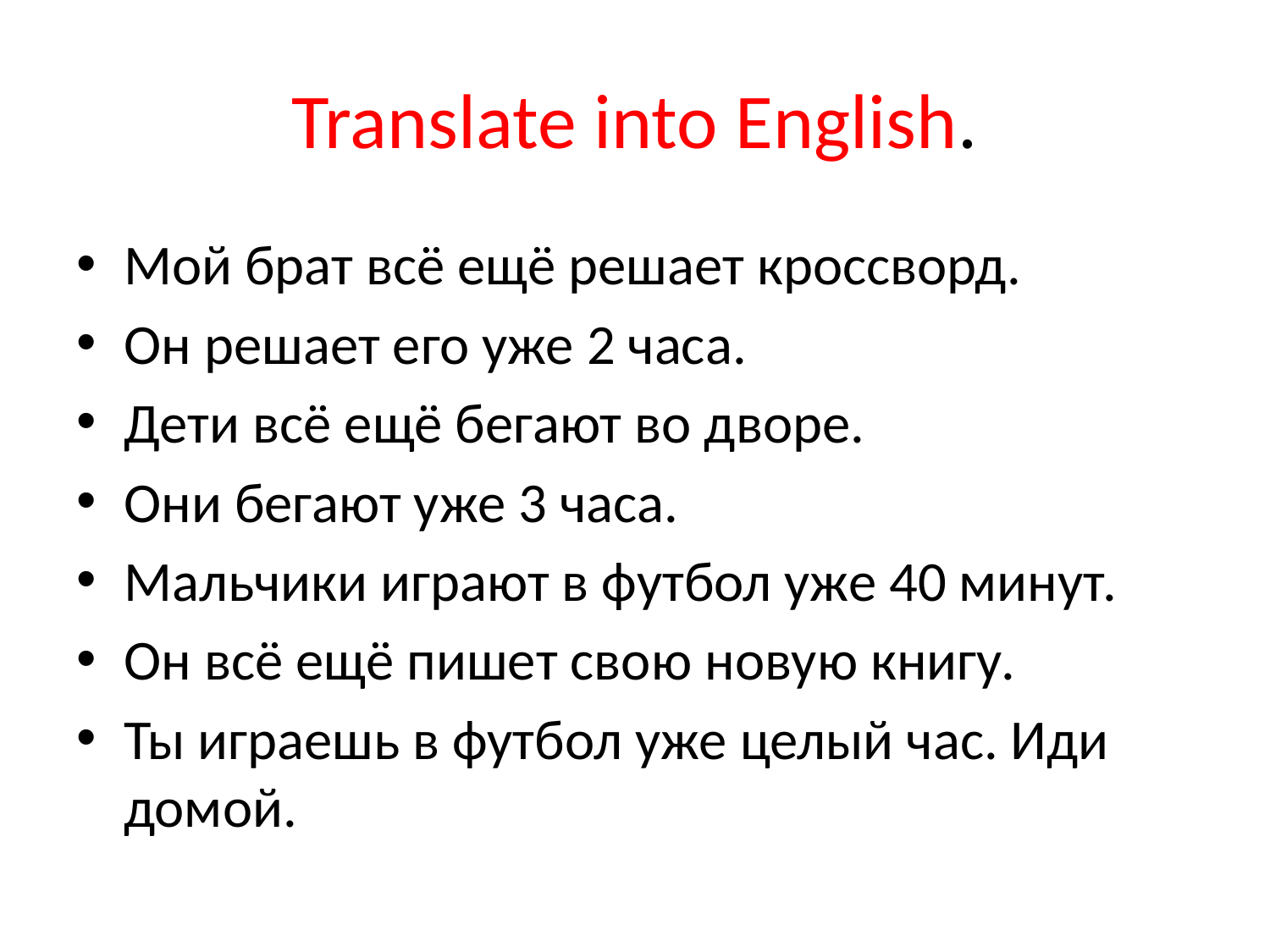

# Translate into English.
Мой брат всё ещё решает кроссворд.
Он решает его уже 2 часа.
Дети всё ещё бегают во дворе.
Они бегают уже 3 часа.
Мальчики играют в футбол уже 40 минут.
Он всё ещё пишет свою новую книгу.
Ты играешь в футбол уже целый час. Иди домой.